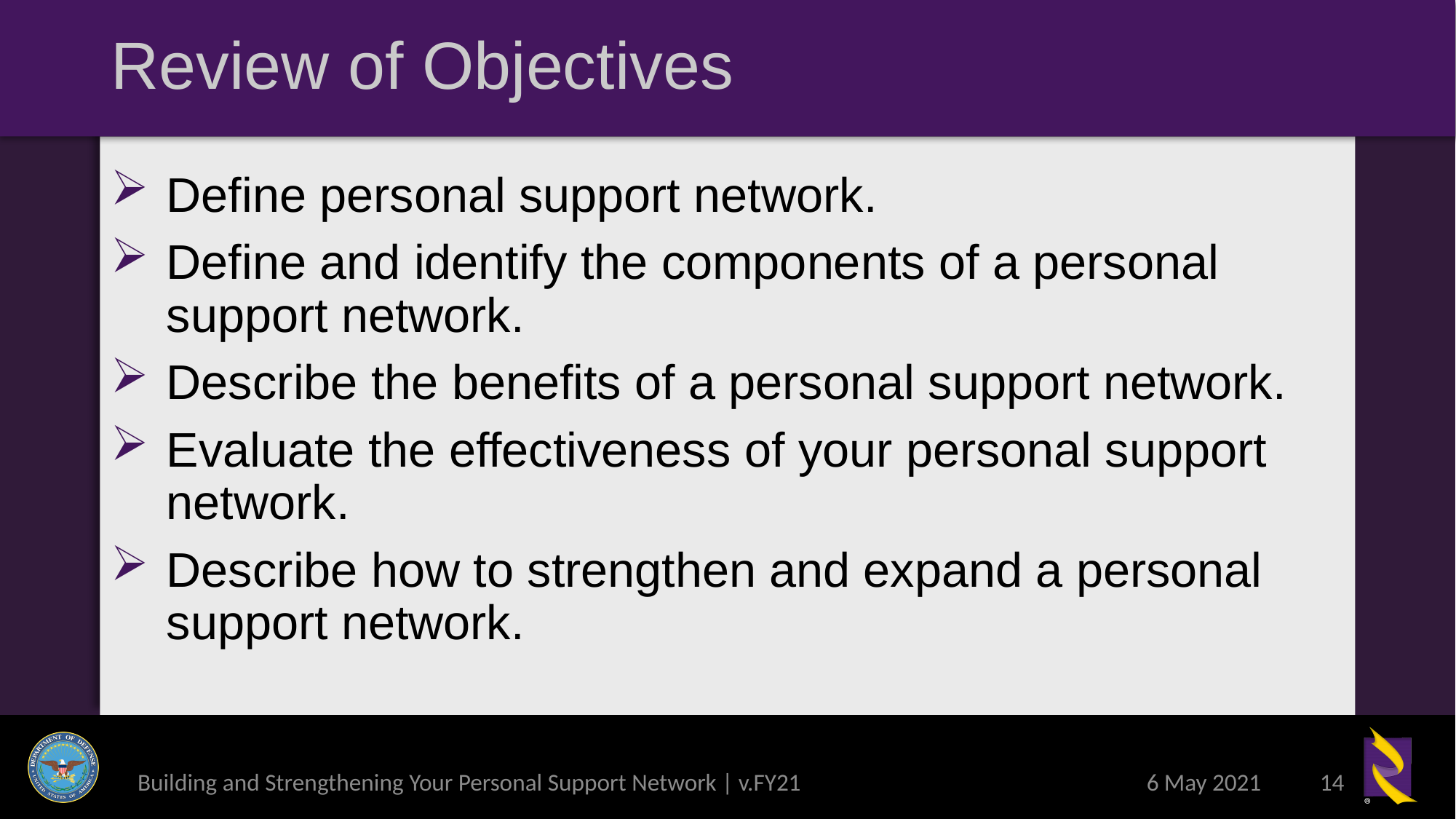

# Review of Objectives
Define personal support network.
Define and identify the components of a personal support network.
Describe the benefits of a personal support network.
Evaluate the effectiveness of your personal support network.
Describe how to strengthen and expand a personal support network.
Building and Strengthening Your Personal Support Network | v.FY21
6 May 2021
14